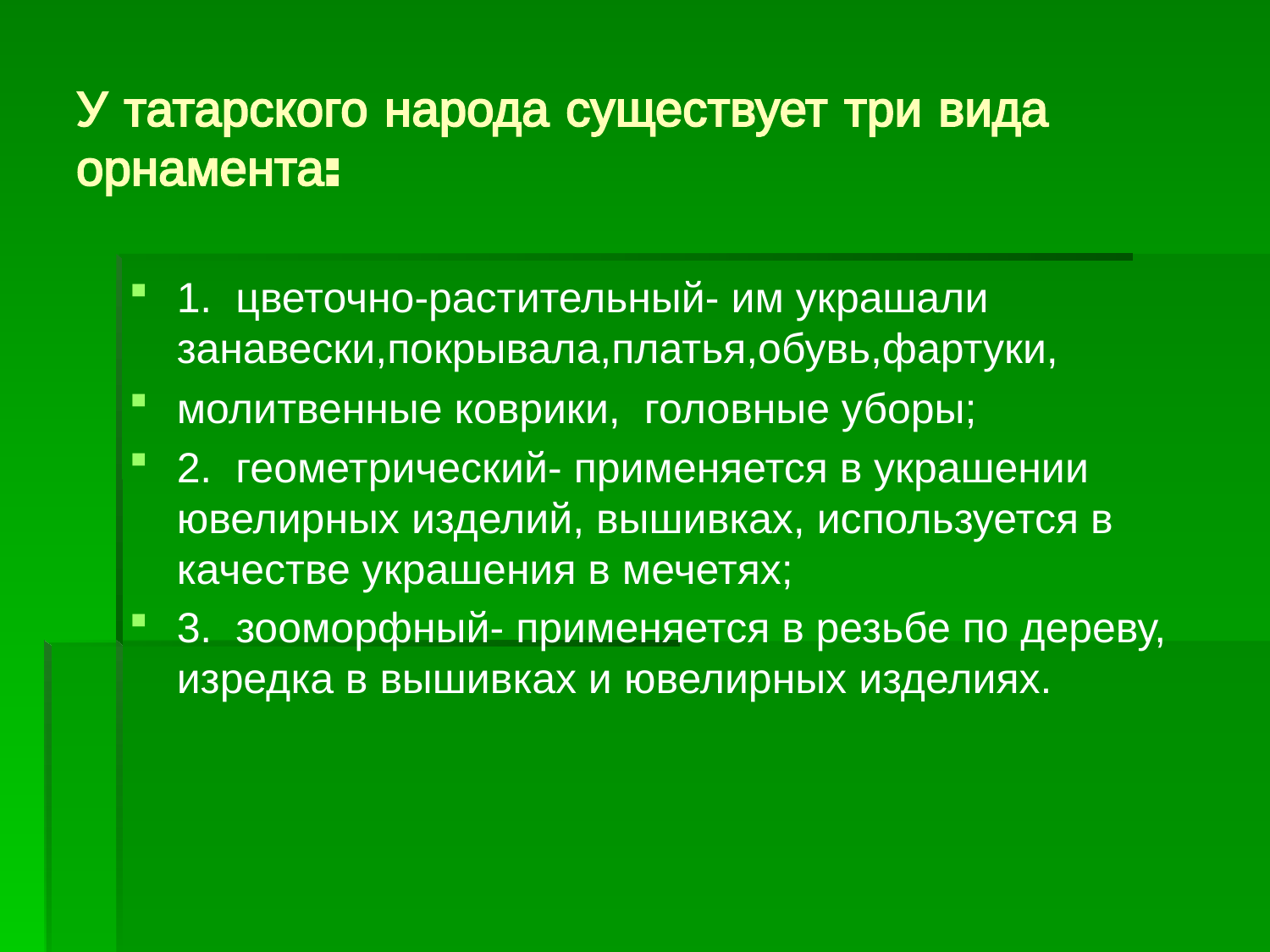

# У татарского народа существует три вида орнамента:
1.  цветочно-растительный- им украшали занавески,покрывала,платья,обувь,фартуки,
молитвенные коврики,  головные уборы;
2.  геометрический- применяется в украшении ювелирных изделий, вышивках, используется в качестве украшения в мечетях;
3.  зооморфный- применяется в резьбе по дереву, изредка в вышивках и ювелирных изделиях.